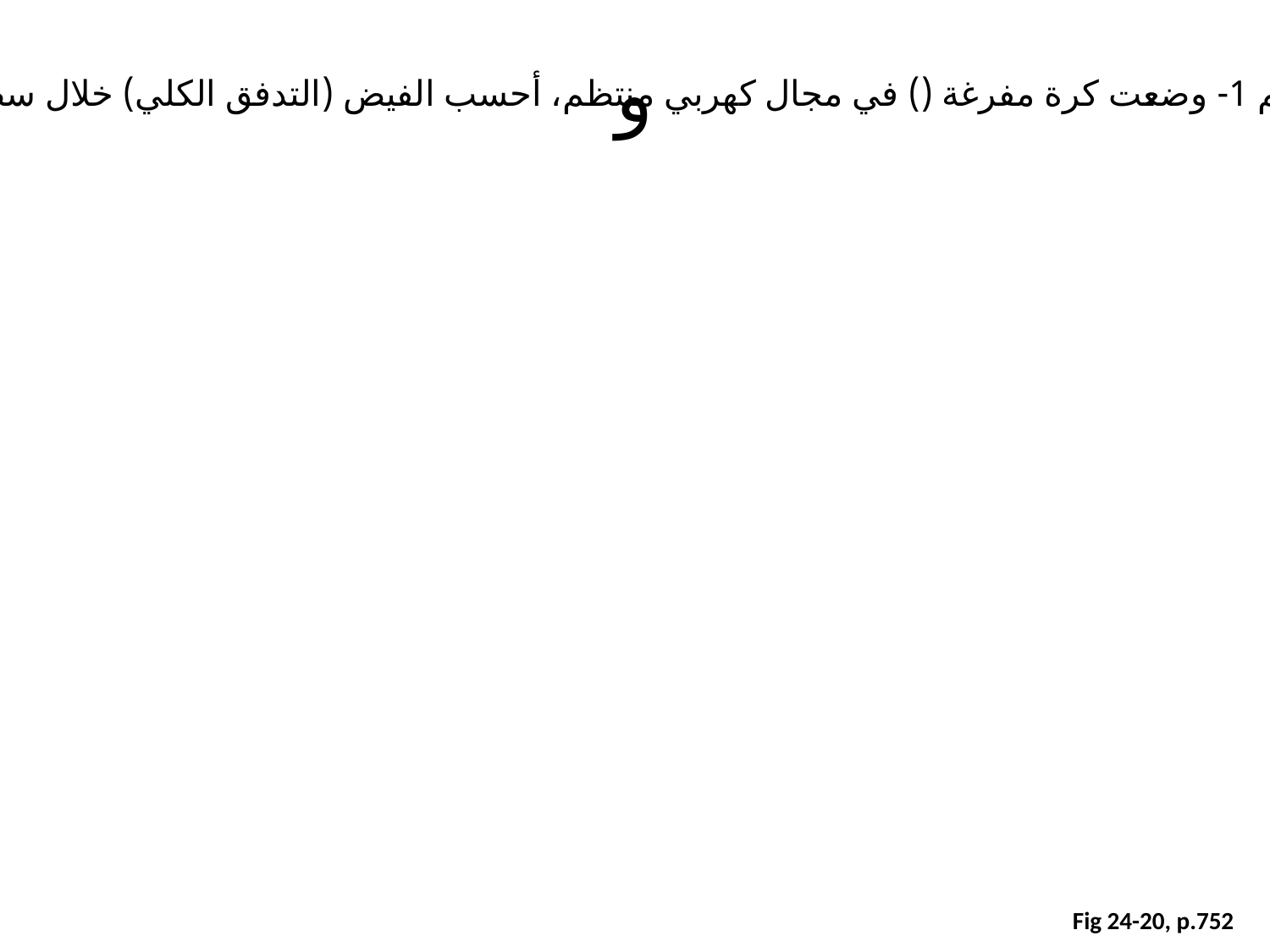

# و
السؤال رقم 1- وضعت كرة مفرغة () في مجال كهربي منتظم، أحسب الفيض (التدفق الكلي) خلال سطح الكرة؟
Fig 24-20, p.752